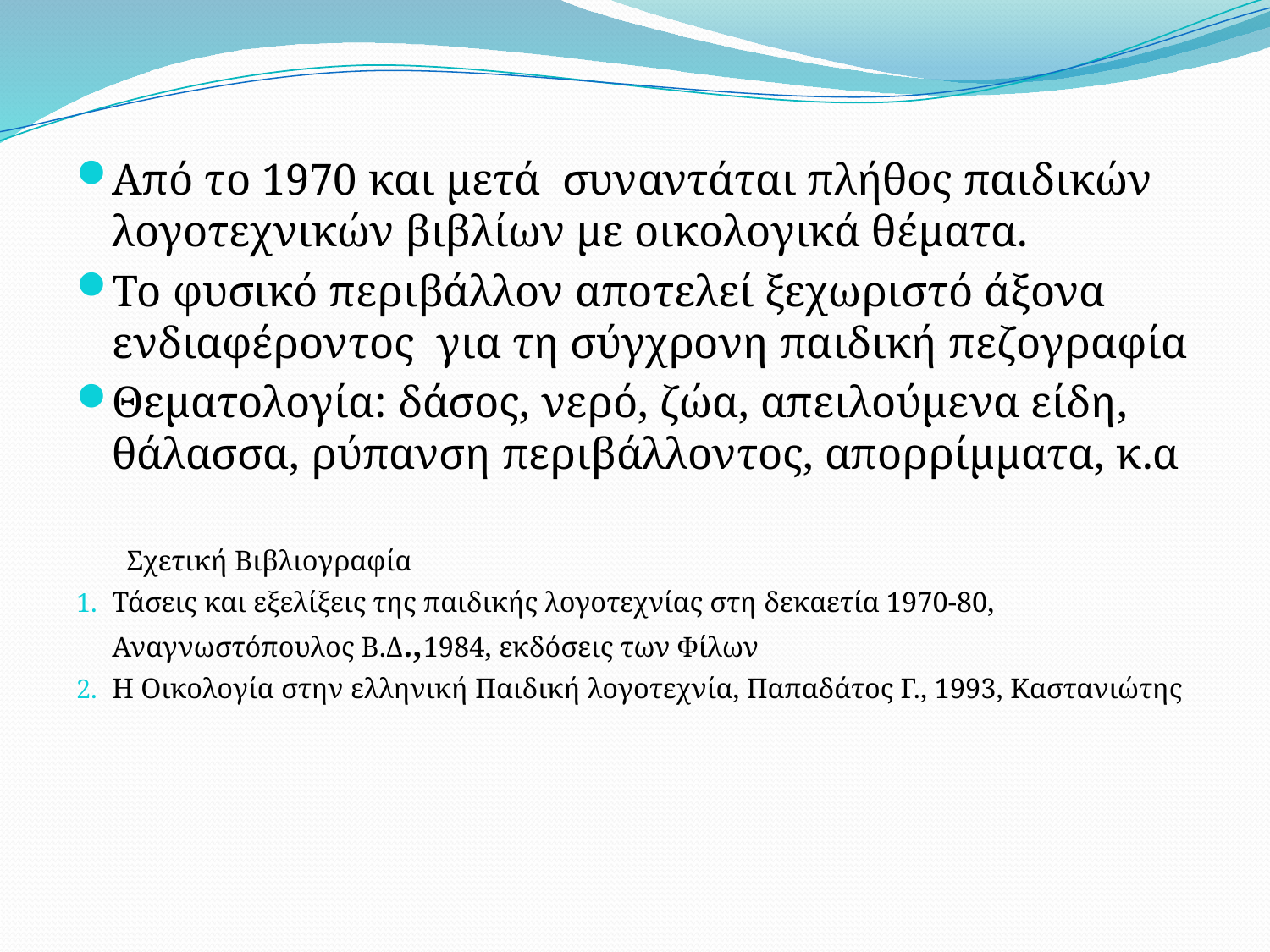

#
Από το 1970 και μετά  συναντάται πλήθος παιδικών λογοτεχνικών βιβλίων με οικολογικά θέματα.
Το φυσικό περιβάλλον αποτελεί ξεχωριστό άξονα ενδιαφέροντος  για τη σύγχρονη παιδική πεζογραφία
Θεματολογία: δάσος, νερό, ζώα, απειλούμενα είδη, θάλασσα, ρύπανση περιβάλλοντος, απορρίμματα, κ.α

       Σχετική Βιβλιογραφία
Τάσεις και εξελίξεις της παιδικής λογοτεχνίας στη δεκαετία 1970-80, Αναγνωστόπουλος Β.Δ.,1984, εκδόσεις των Φίλων
Η Οικολογία στην ελληνική Παιδική λογοτεχνία, Παπαδάτος Γ., 1993, Καστανιώτης